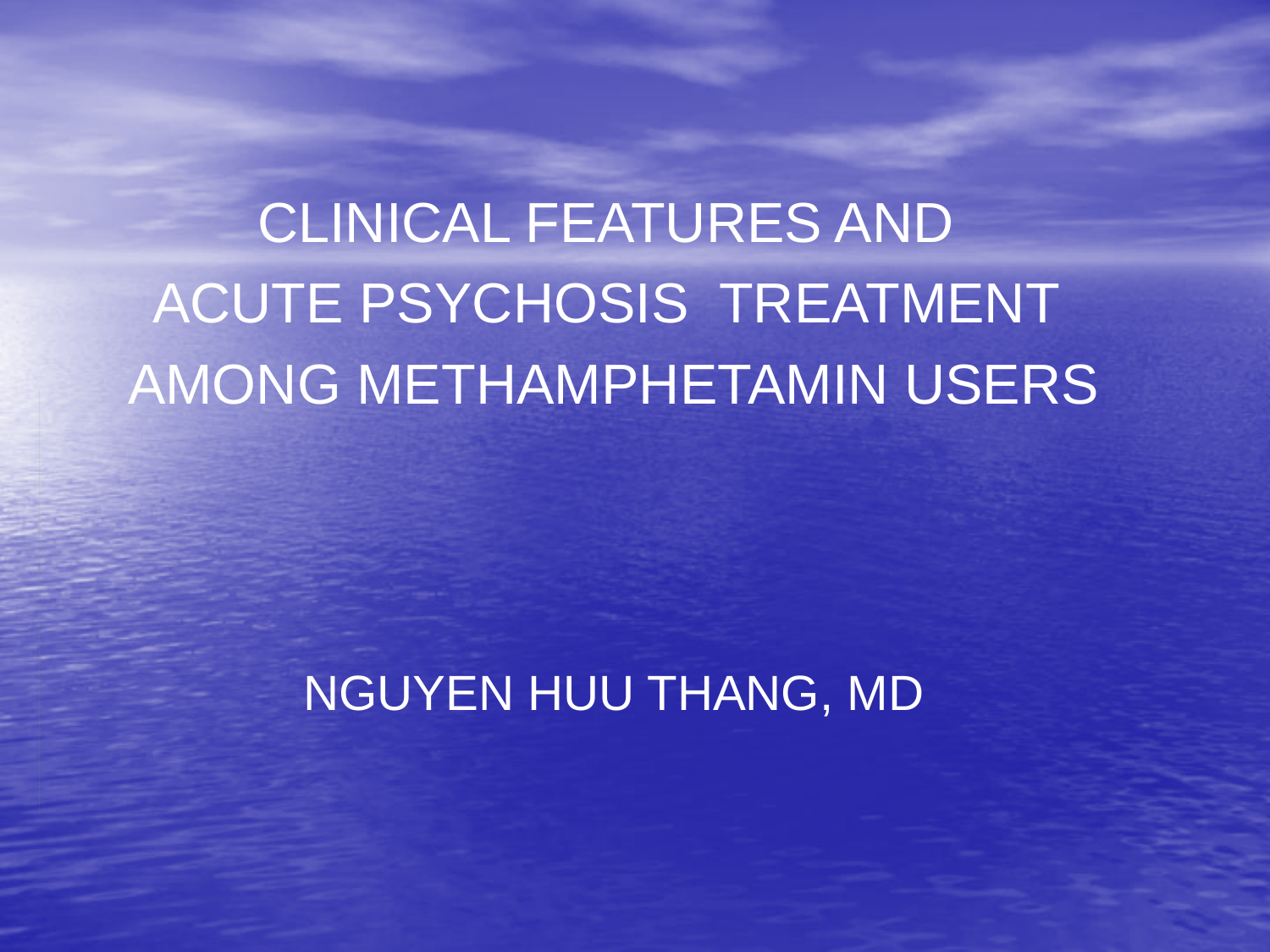

# CLINICAL FEATURES AND ACUTE PSYCHOSIS  TREATMENT AMONG METHAMPHETAMIN USERS NGUYEN HUU THANG, MD